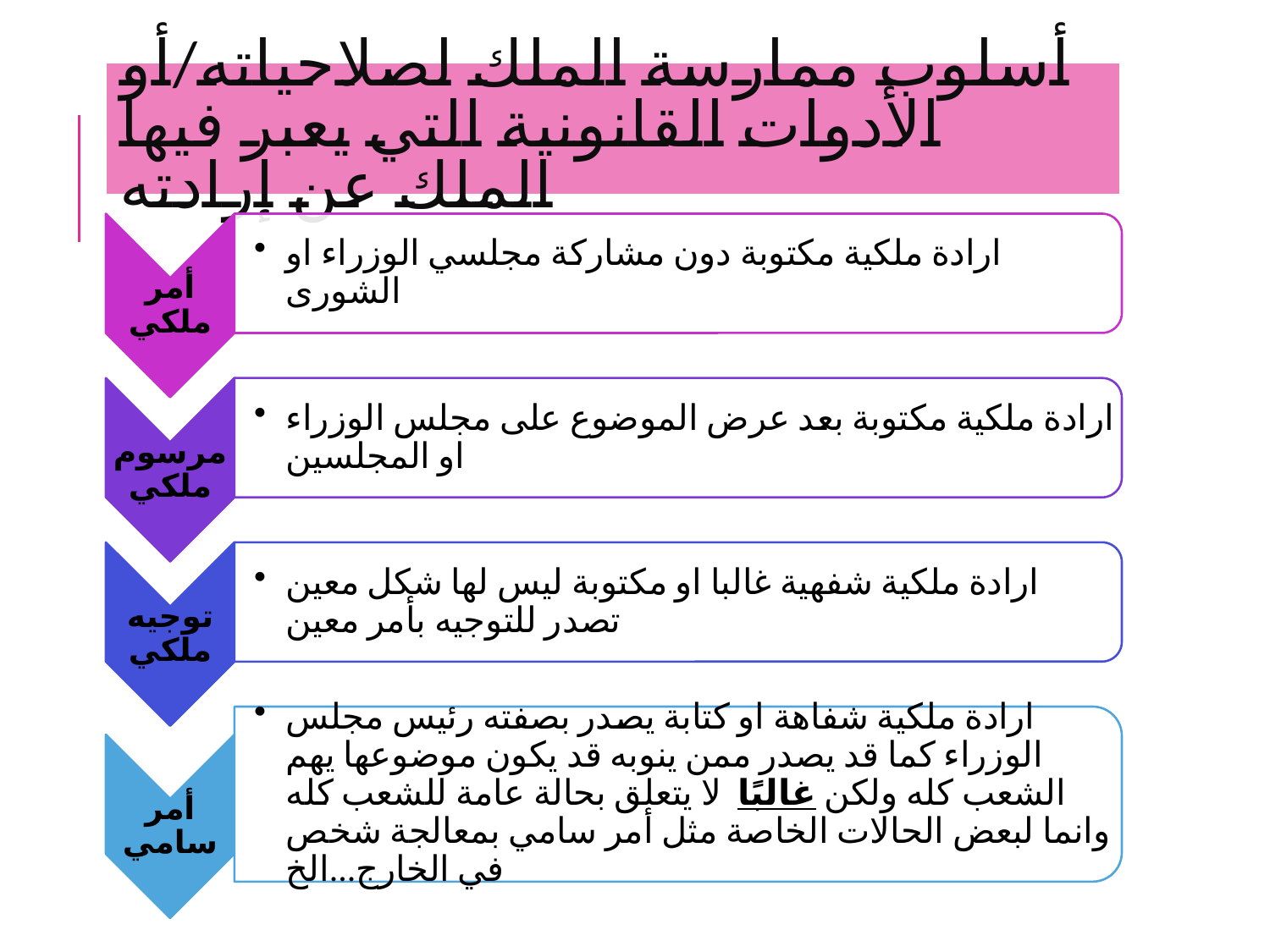

# أسلوب ممارسة الملك لصلاحياته/أو الأدوات القانونية التي يعبر فيها الملك عن إرادته
أمر ملكي
ارادة ملكية مكتوبة دون مشاركة مجلسي الوزراء او الشورى
مرسوم ملكي
ارادة ملكية مكتوبة بعد عرض الموضوع على مجلس الوزراء او المجلسين
توجيه ملكي
ارادة ملكية شفهية غالبا او مكتوبة ليس لها شكل معين تصدر للتوجيه بأمر معين
أمر سامي
ارادة ملكية شفاهة او كتابة يصدر بصفته رئيس مجلس الوزراء كما قد يصدر ممن ينوبه قد يكون موضوعها يهم الشعب كله ولكن غالبًا  لا يتعلق بحالة عامة للشعب كله وانما لبعض الحالات الخاصة مثل أمر سامي بمعالجة شخص في الخارج...الخ